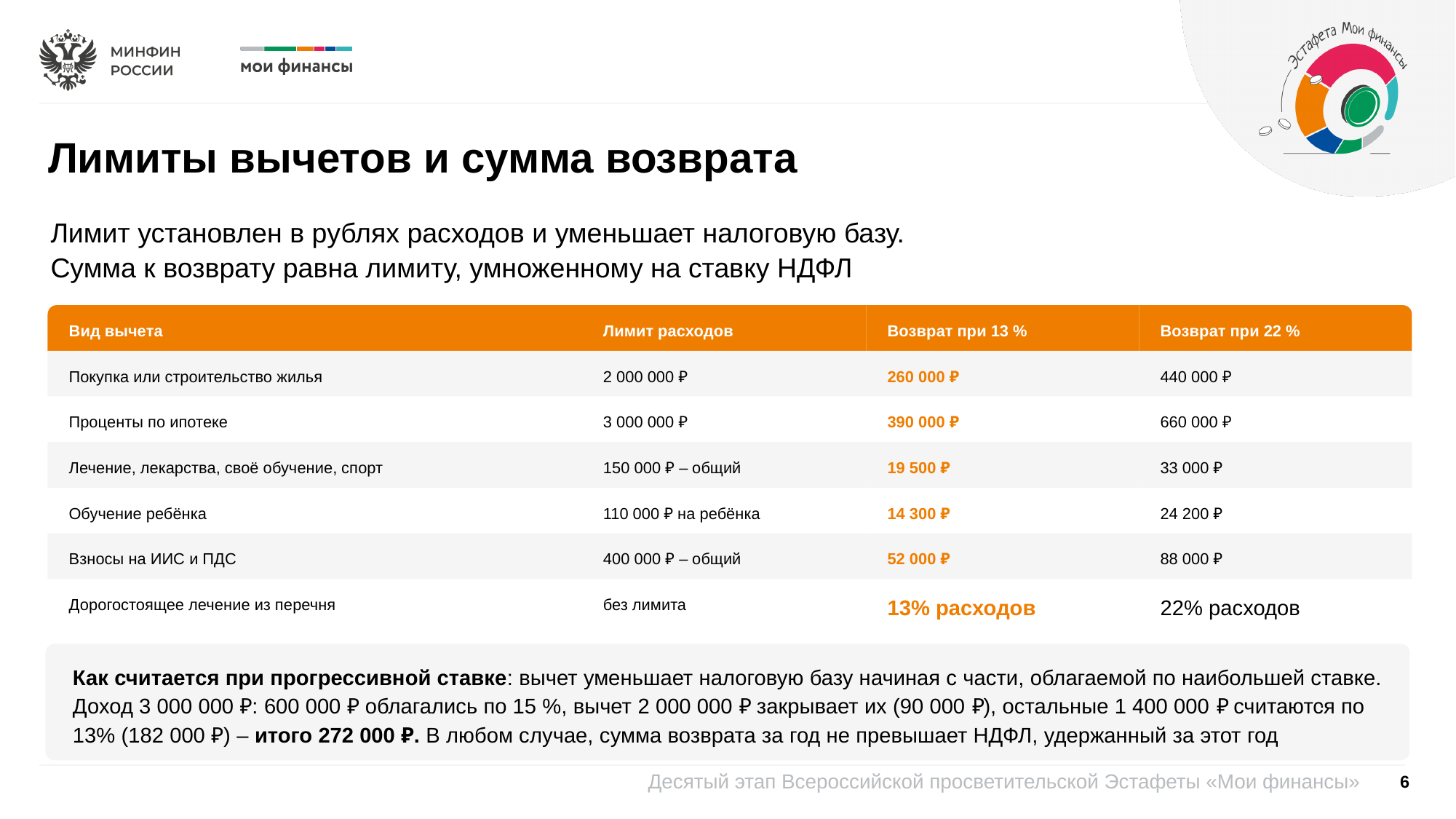

Лимиты вычетов и сумма возврата
Лимит установлен в рублях расходов и уменьшает налоговую базу.
Сумма к возврату равна лимиту, умноженному на ставку НДФЛ

Вид вычета
Лимит расходов
Возврат при 13 %
Возврат при 22 %

Покупка или строительство жилья
2 000 000 ₽
260 000 ₽
440 000 ₽
Проценты по ипотеке
3 000 000 ₽
390 000 ₽
660 000 ₽

Лечение, лекарства, своё обучение, спорт
150 000 ₽ – общий
19 500 ₽
33 000 ₽
Обучение ребёнка
110 000 ₽ на ребёнка
14 300 ₽
24 200 ₽

Взносы на ИИС и ПДС
400 000 ₽ – общий
52 000 ₽
88 000 ₽
Дорогостоящее лечение из перечня
без лимита
13% расходов
22% расходов

Как считается при прогрессивной ставке: вычет уменьшает налоговую базу начиная с части, облагаемой по наибольшей ставке. Доход 3 000 000 ₽: 600 000 ₽ облагались по 15 %, вычет 2 000 000 ₽ закрывает их (90 000 ₽), остальные 1 400 000 ₽ считаются по
13% (182 000 ₽) – итого 272 000 ₽. В любом случае, сумма возврата за год не превышает НДФЛ, удержанный за этот год
.

6